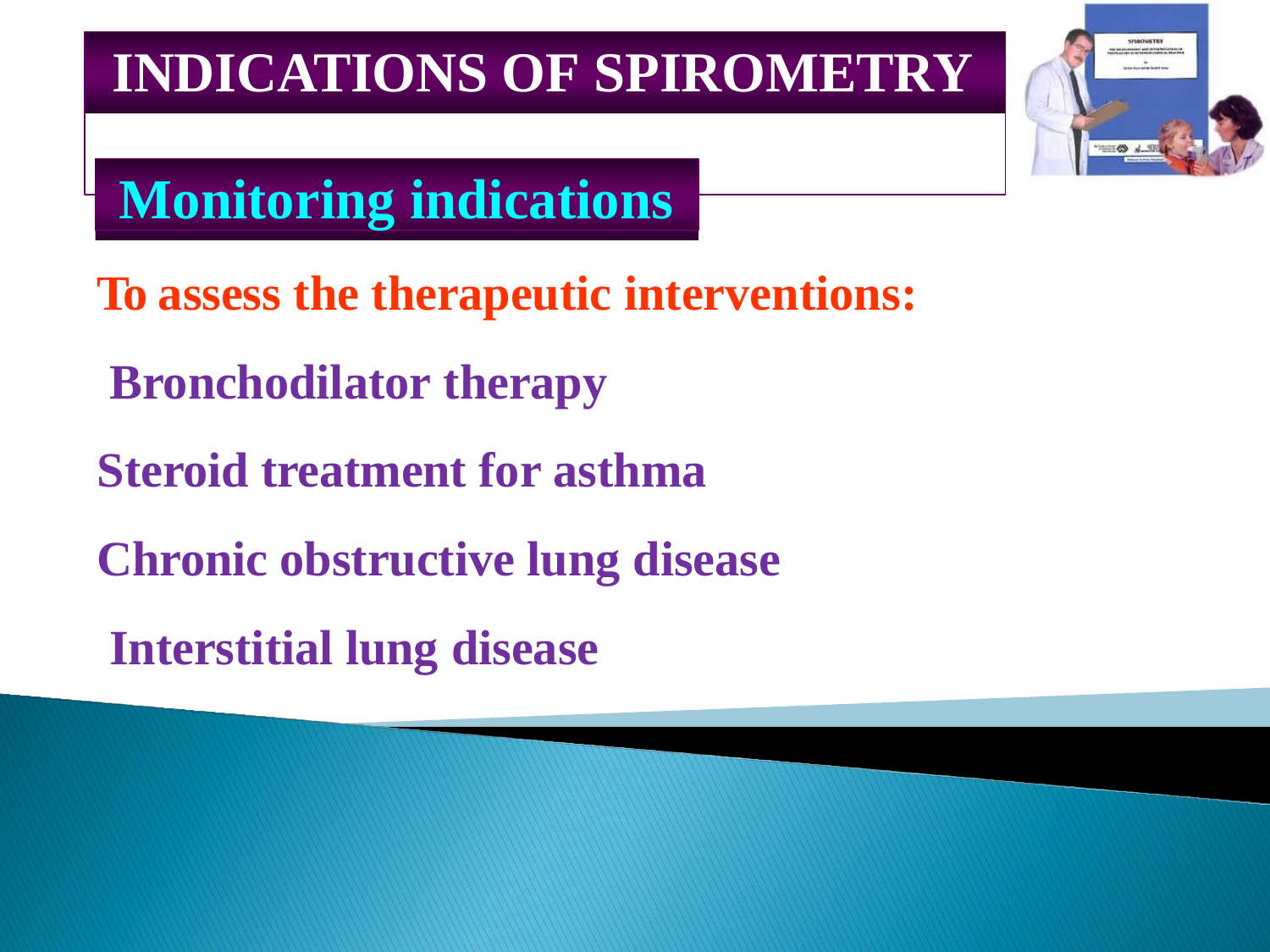

# INDICATIONS OF SPIROMETRY

Monitoring indications
To assess the therapeutic interventions:  Bronchodilator therapy
Steroid treatment for asthma  Chronic obstructive lung disease  Interstitial lung disease